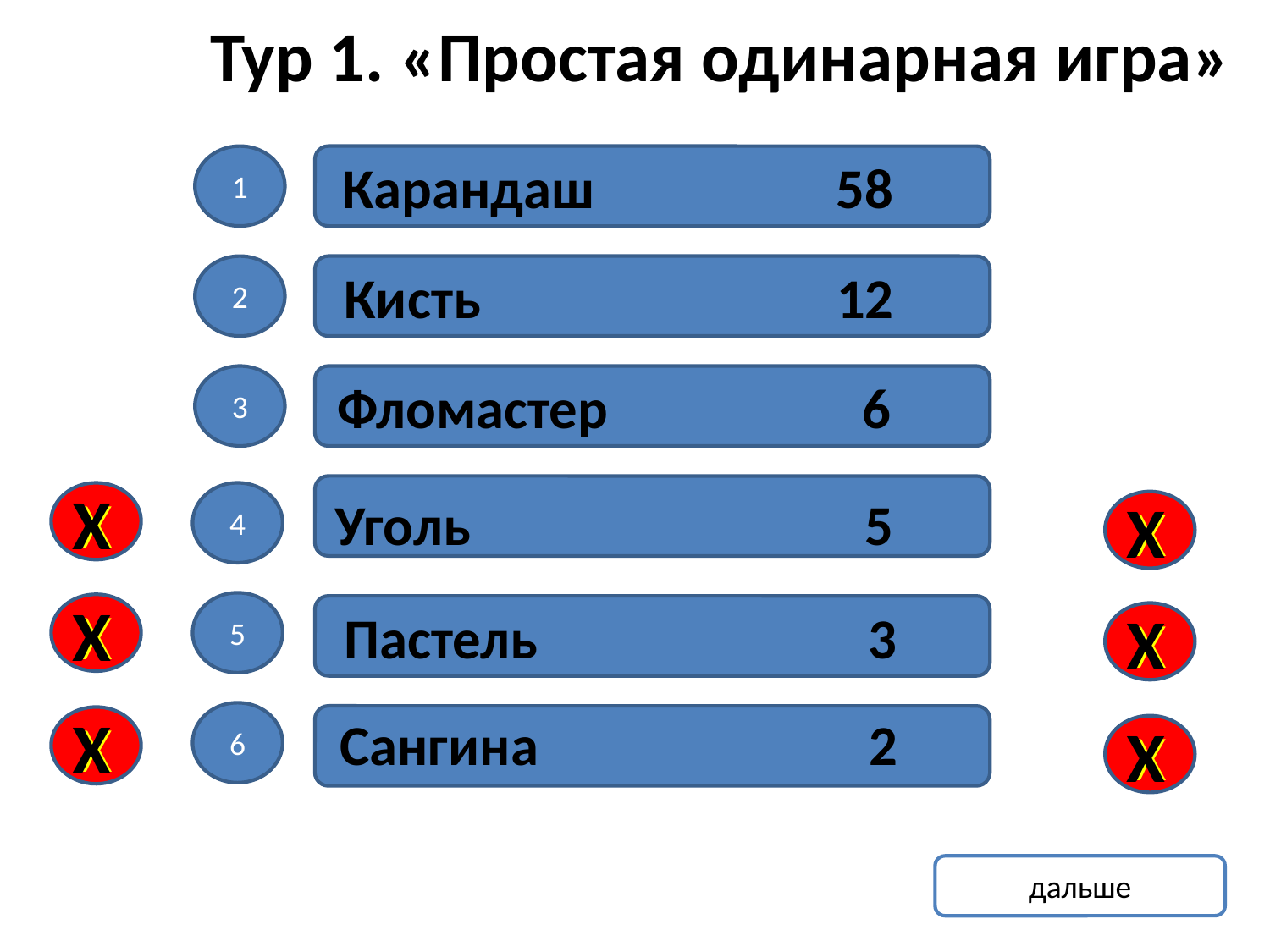

Тур 1. «Простая одинарная игра»
1

Карандаш                   58
2

Кисть                            12
3

Фломастер                    6
Х

Х
Х
4
Уголь                               5

Х

Х
Х
5
Х

Пастель                          3
Х

Х
Х
6
Сангина                          2
Х

Х

дальше